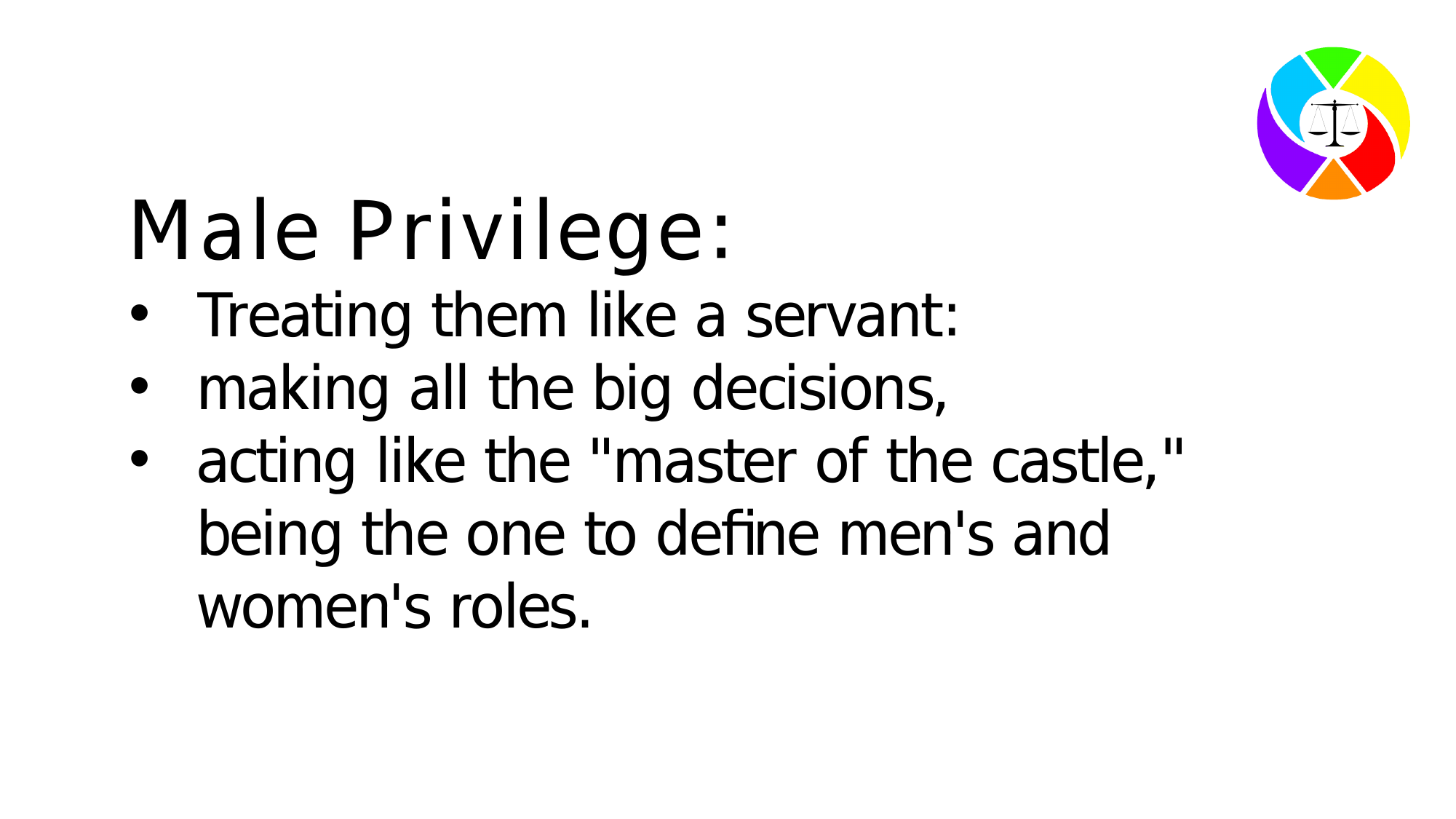

Male Privilege:
Treating them like a servant:
making all the big decisions,
acting like the "master of the castle," being the one to define men's and women's roles.